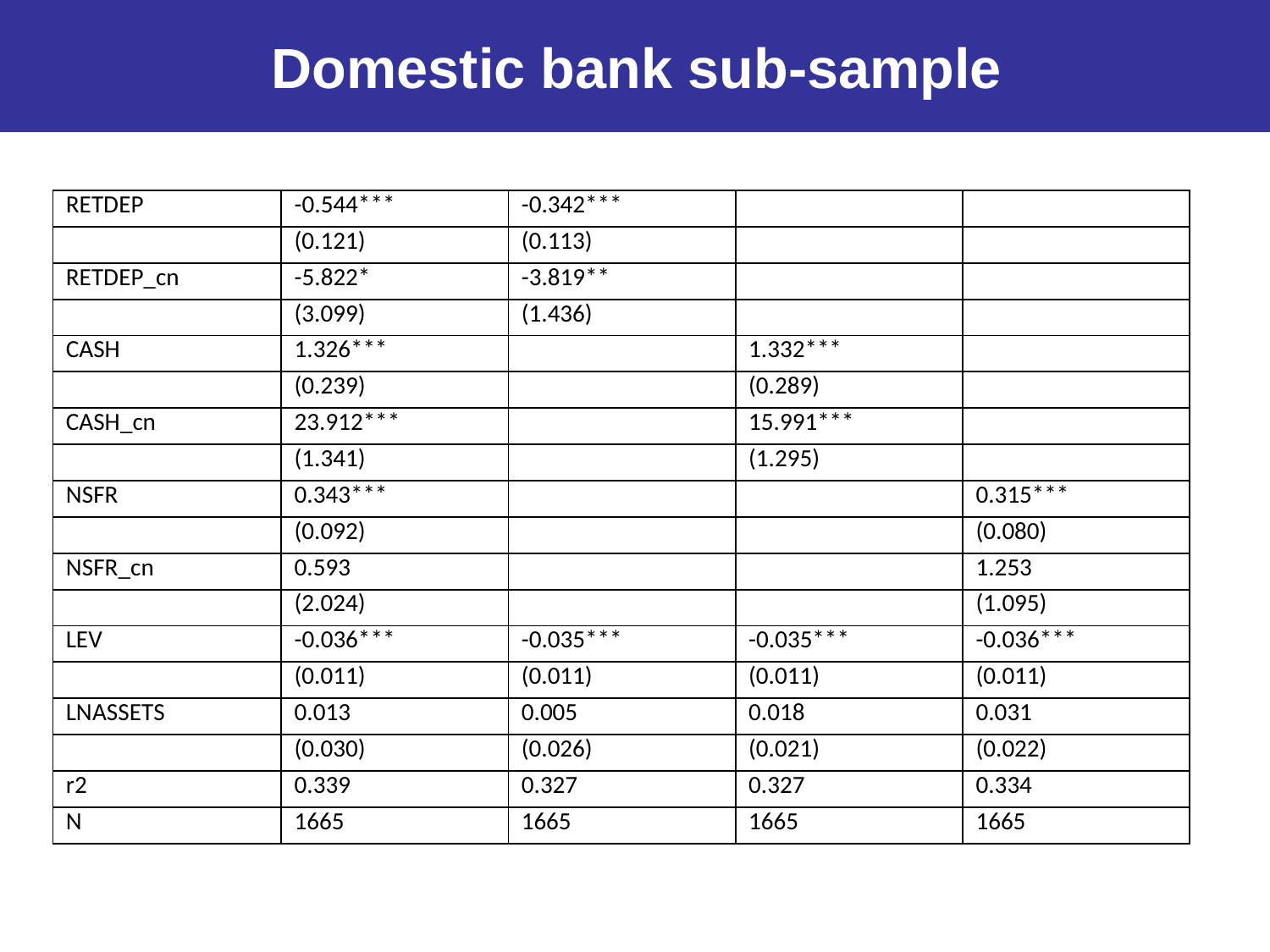

Domestic bank sub-sample
| RETDEP | -0.544\*\*\* | -0.342\*\*\* |  |  |
| --- | --- | --- | --- | --- |
|  | (0.121) | (0.113) |  |  |
| RETDEP\_cn | -5.822\* | -3.819\*\* |  |  |
|  | (3.099) | (1.436) |  |  |
| CASH | 1.326\*\*\* |  | 1.332\*\*\* |  |
|  | (0.239) |  | (0.289) |  |
| CASH\_cn | 23.912\*\*\* |  | 15.991\*\*\* |  |
|  | (1.341) |  | (1.295) |  |
| NSFR | 0.343\*\*\* |  |  | 0.315\*\*\* |
|  | (0.092) |  |  | (0.080) |
| NSFR\_cn | 0.593 |  |  | 1.253 |
|  | (2.024) |  |  | (1.095) |
| LEV | -0.036\*\*\* | -0.035\*\*\* | -0.035\*\*\* | -0.036\*\*\* |
|  | (0.011) | (0.011) | (0.011) | (0.011) |
| LNASSETS | 0.013 | 0.005 | 0.018 | 0.031 |
|  | (0.030) | (0.026) | (0.021) | (0.022) |
| r2 | 0.339 | 0.327 | 0.327 | 0.334 |
| N | 1665 | 1665 | 1665 | 1665 |